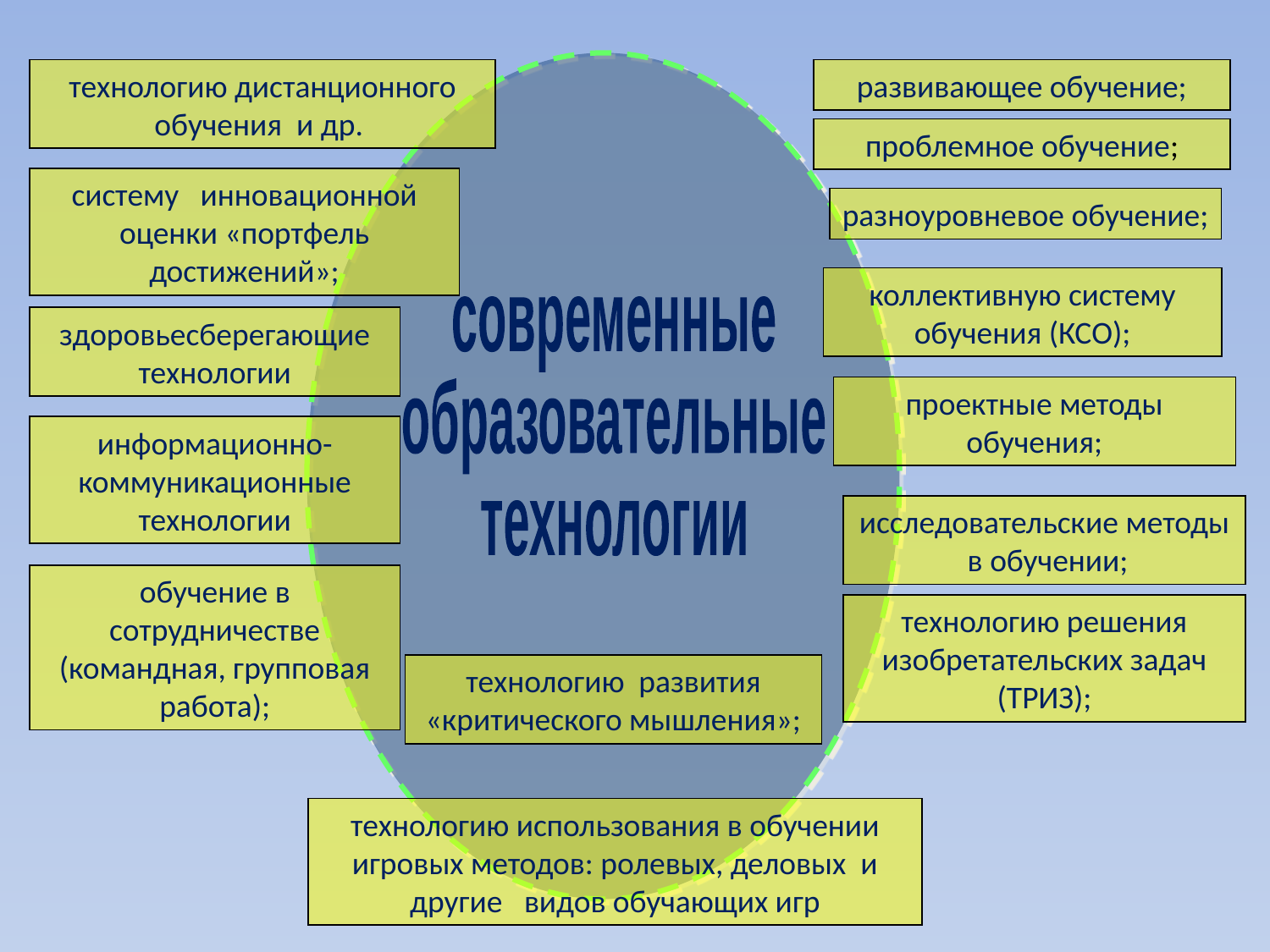

технологию дистанционного обучения  и др.
развивающее обучение;
проблемное обучение;
систему   инновационной оценки «портфель достижений»;
разноуровневое обучение;
коллективную систему обучения (КСО);
современные
образовательные
технологии
здоровьесберегающие технологии
проектные методы обучения;
информационно-коммуникационные технологии
исследовательские методы  в обучении;
обучение в сотрудничестве (командная, групповая работа);
технологию решения изобретательских задач (ТРИЗ);
технологию  развития «критического мышления»;
технологию использования в обучении игровых методов: ролевых, деловых  и другие   видов обучающих игр